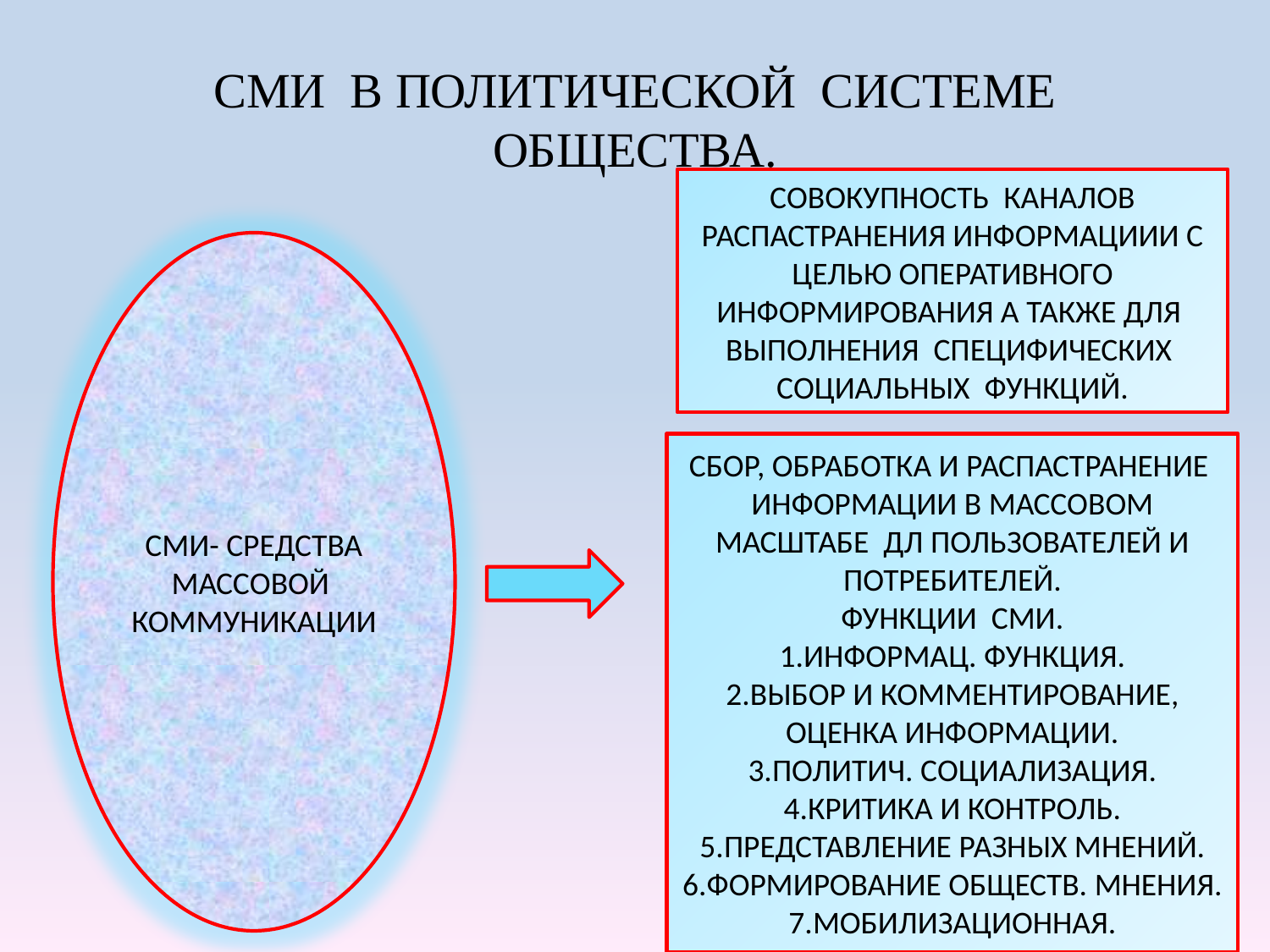

# СМИ  В ПОЛИТИЧЕСКОЙ  СИСТЕМЕ ОБЩЕСТВА.
СОВОКУПНОСТЬ  КАНАЛОВ РАСПАСТРАНЕНИЯ ИНФОРМАЦИИИ С ЦЕЛЬЮ ОПЕРАТИВНОГО ИНФОРМИРОВАНИЯ А ТАКЖЕ ДЛЯ  ВЫПОЛНЕНИЯ  СПЕЦИФИЧЕСКИХ  СОЦИАЛЬНЫХ  ФУНКЦИЙ.
СМИ- СРЕДСТВА МАССОВОЙ  КОММУНИКАЦИИ
СБОР, ОБРАБОТКА И РАСПАСТРАНЕНИЕ  ИНФОРМАЦИИ В МАССОВОМ МАСШТАБЕ  ДЛ ПОЛЬЗОВАТЕЛЕЙ И ПОТРЕБИТЕЛЕЙ.
ФУНКЦИИ  СМИ.
1.ИНФОРМАЦ. ФУНКЦИЯ.
2.ВЫБОР И КОММЕНТИРОВАНИЕ, ОЦЕНКА ИНФОРМАЦИИ.
3.ПОЛИТИЧ. СОЦИАЛИЗАЦИЯ.
4.КРИТИКА И КОНТРОЛЬ.
5.ПРЕДСТАВЛЕНИЕ РАЗНЫХ МНЕНИЙ.
6.ФОРМИРОВАНИЕ ОБЩЕСТВ. МНЕНИЯ.
7.МОБИЛИЗАЦИОННАЯ.